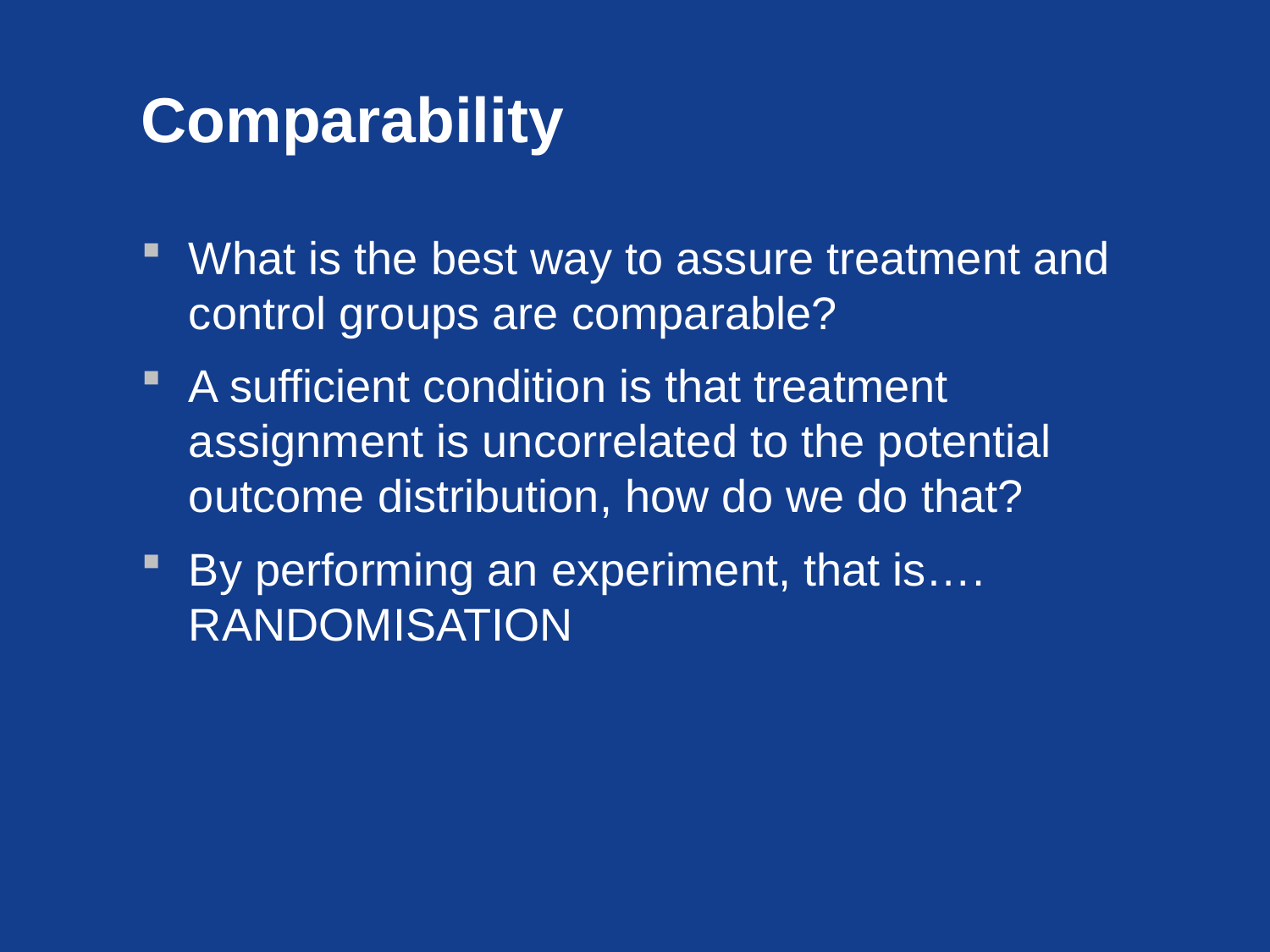

# Comparability
What is the best way to assure treatment and control groups are comparable?
A sufficient condition is that treatment assignment is uncorrelated to the potential outcome distribution, how do we do that?
By performing an experiment, that is…. RANDOMISATION